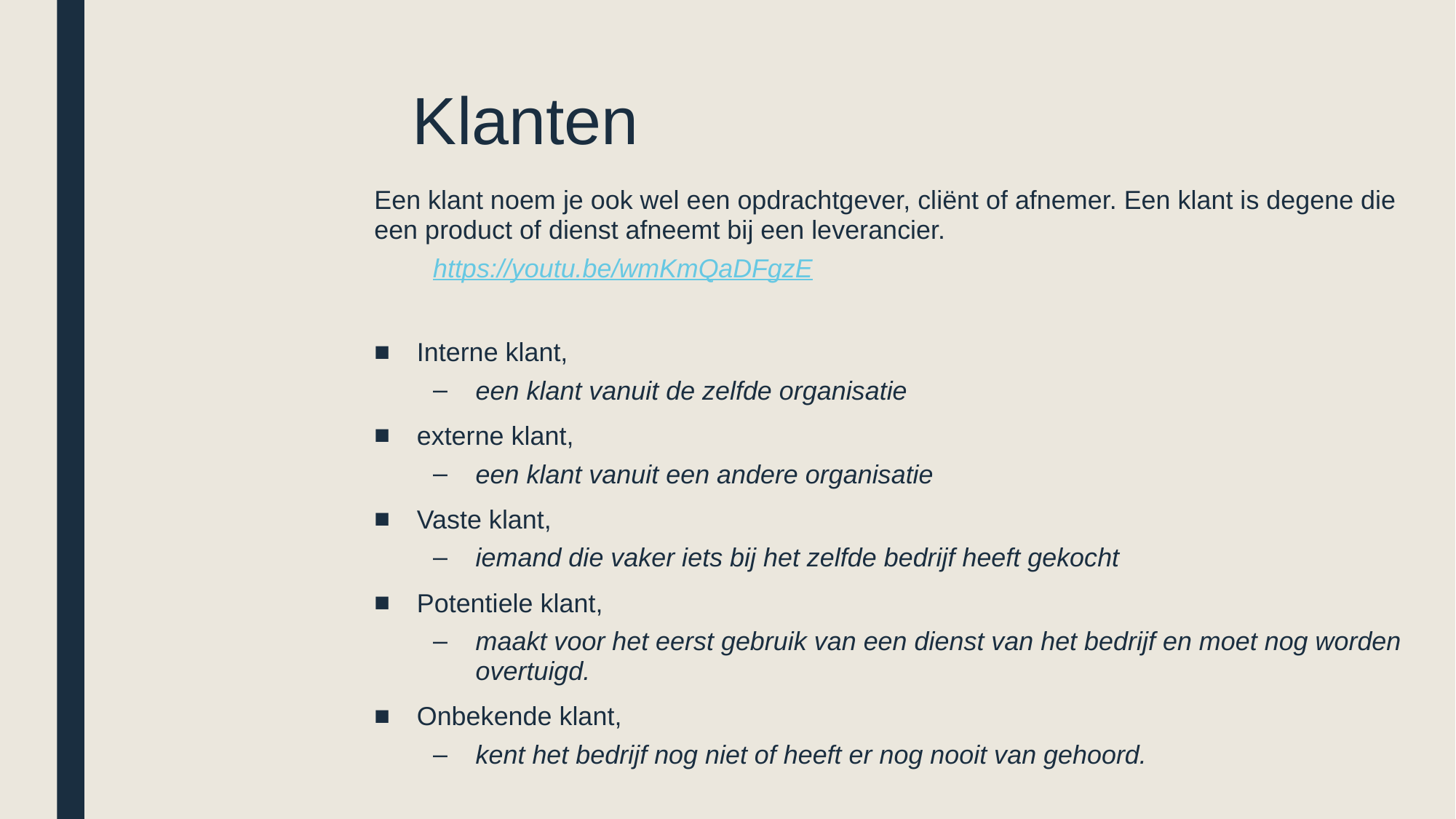

# Klanten
Een klant noem je ook wel een opdrachtgever, cliënt of afnemer. Een klant is degene die een product of dienst afneemt bij een leverancier.
https://youtu.be/wmKmQaDFgzE

Interne klant,
een klant vanuit de zelfde organisatie
externe klant,
een klant vanuit een andere organisatie
Vaste klant,
iemand die vaker iets bij het zelfde bedrijf heeft gekocht
Potentiele klant,
maakt voor het eerst gebruik van een dienst van het bedrijf en moet nog worden overtuigd.
Onbekende klant,
kent het bedrijf nog niet of heeft er nog nooit van gehoord.